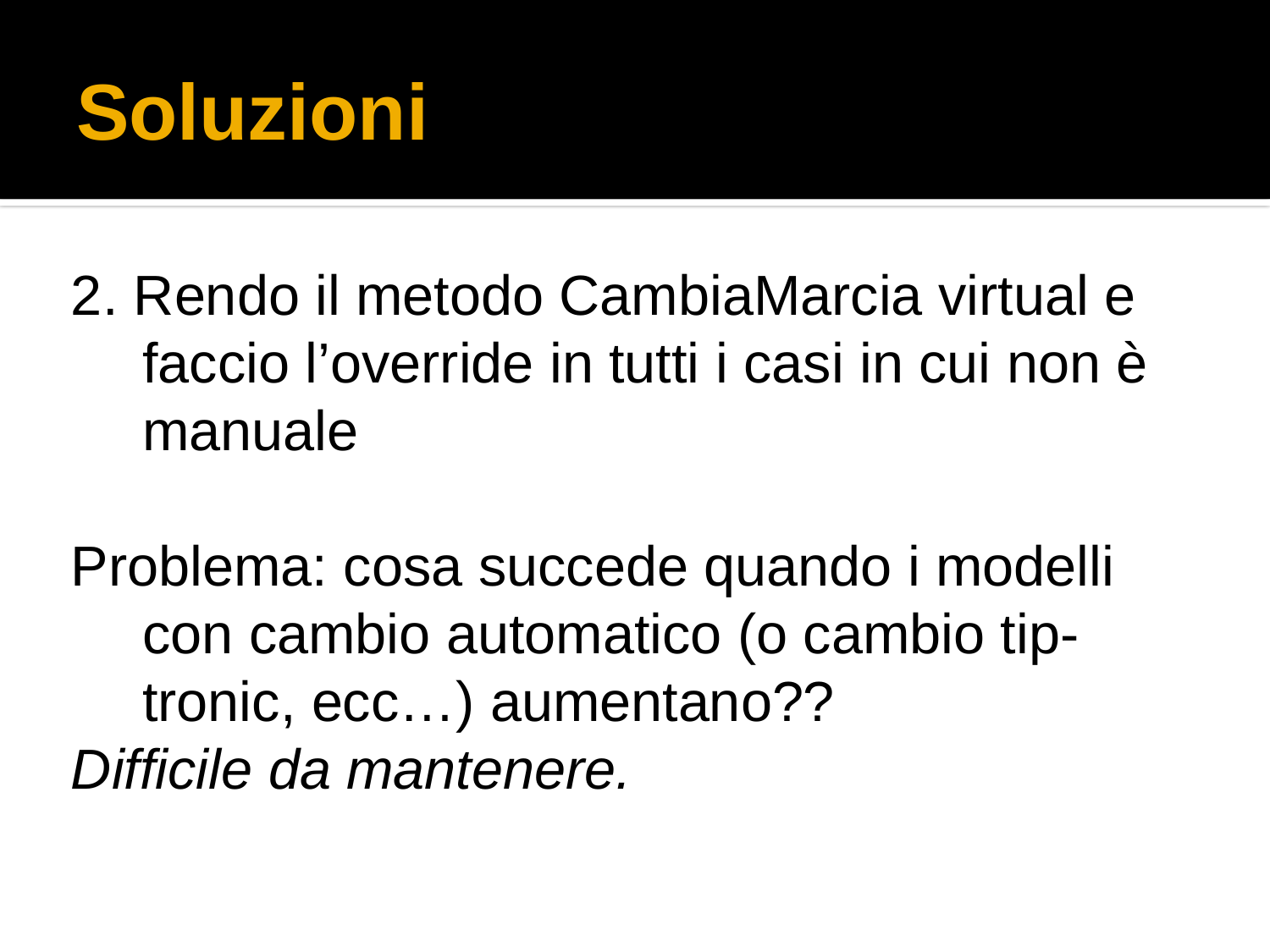

# Soluzioni
2. Rendo il metodo CambiaMarcia virtual e faccio l’override in tutti i casi in cui non è manuale

Problema: cosa succede quando i modelli con cambio automatico (o cambio tip-tronic, ecc…) aumentano??
Difficile da mantenere.